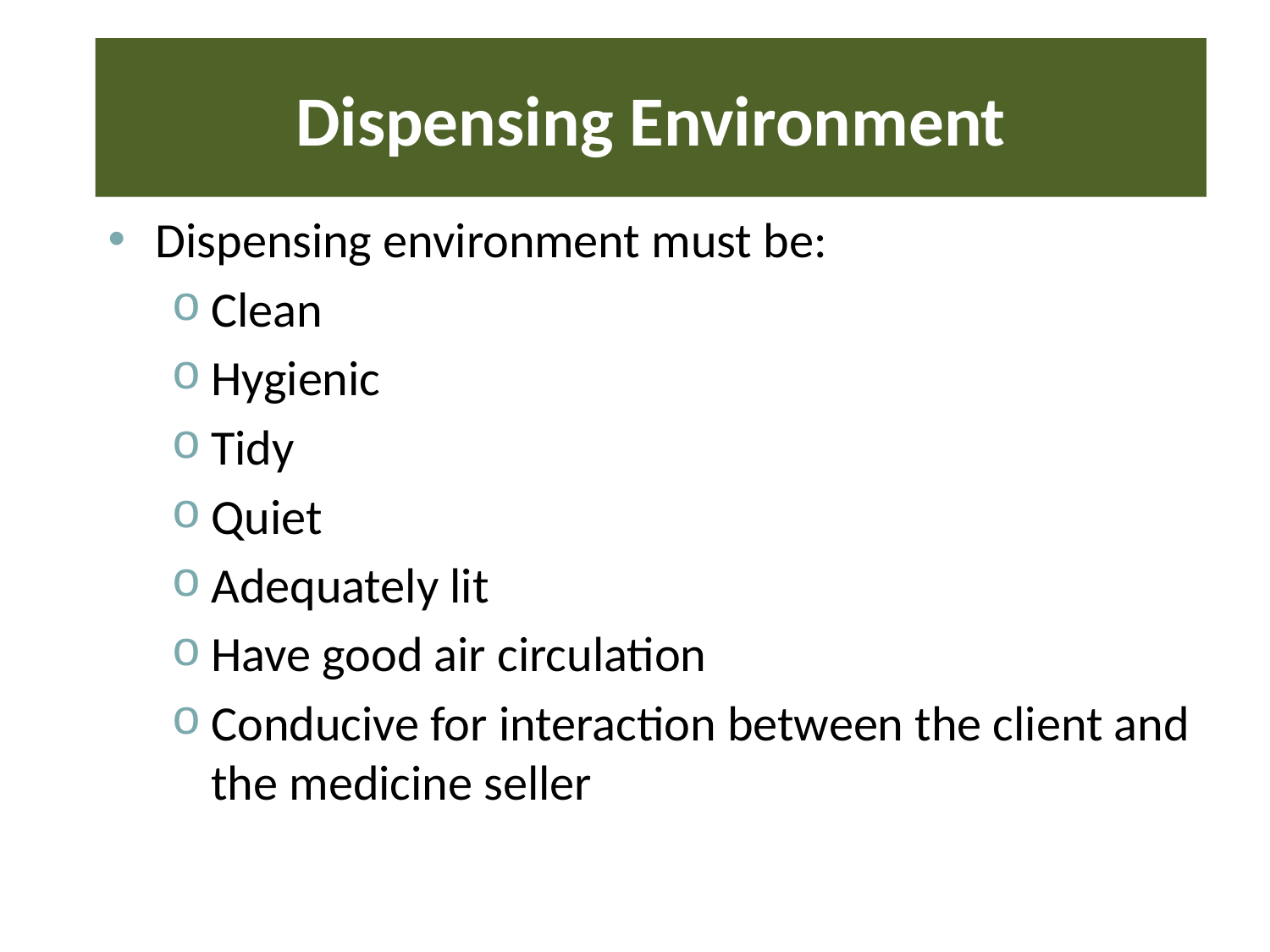

# Dispensing Environment
Dispensing environment must be:
Clean
Hygienic
Tidy
Quiet
Adequately lit
Have good air circulation
Conducive for interaction between the client and the medicine seller